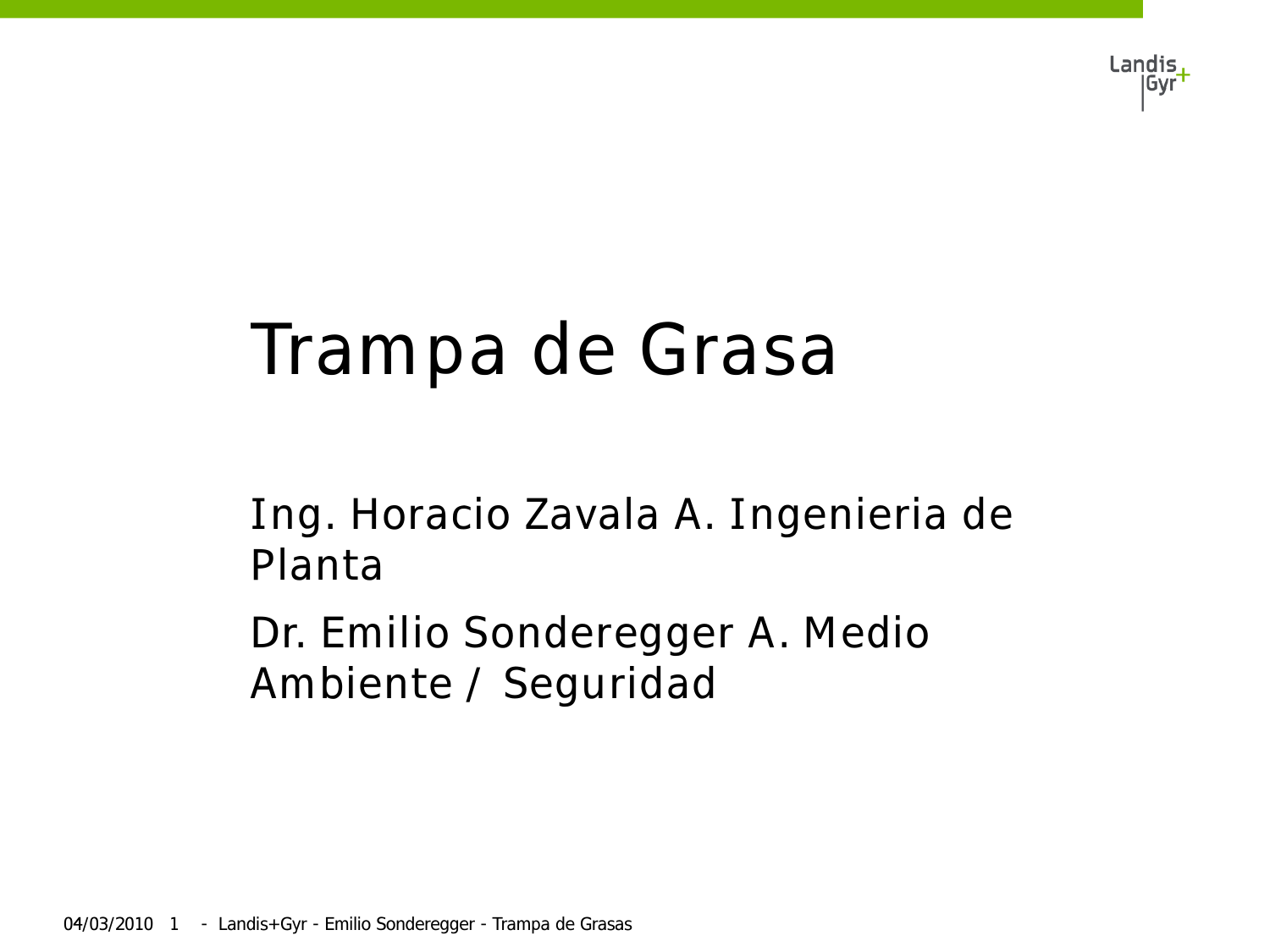

# Trampa de Grasa
Ing. Horacio Zavala A. Ingenieria de Planta
Dr. Emilio Sonderegger A. Medio Ambiente / Seguridad
04/03/2010
1
-  Landis+Gyr - Emilio Sonderegger - Trampa de Grasas